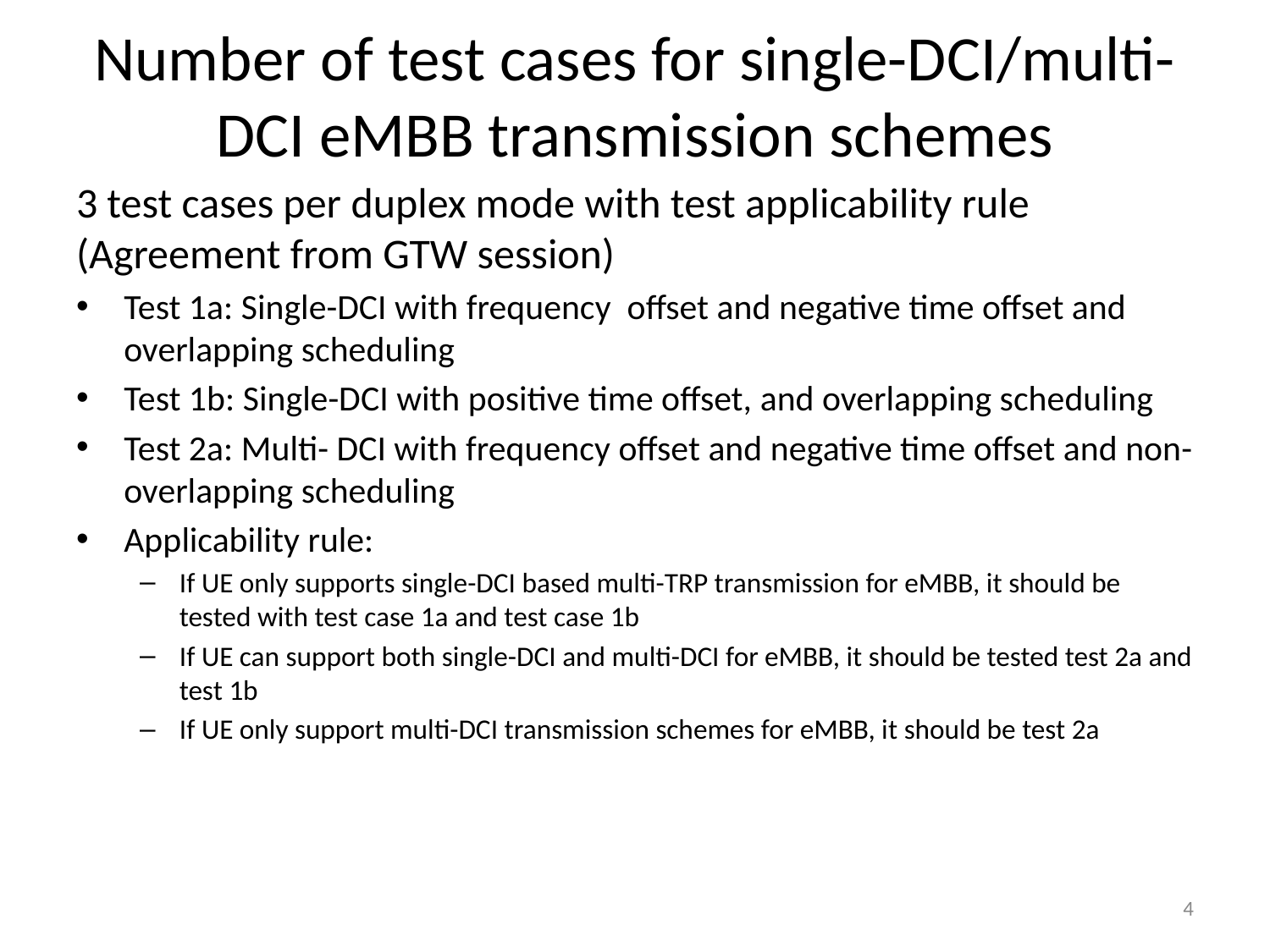

# Number of test cases for single-DCI/multi-DCI eMBB transmission schemes
3 test cases per duplex mode with test applicability rule (Agreement from GTW session)
Test 1a: Single-DCI with frequency  offset and negative time offset and overlapping scheduling
Test 1b: Single-DCI with positive time offset, and overlapping scheduling
Test 2a: Multi- DCI with frequency offset and negative time offset and non-overlapping scheduling
Applicability rule:
If UE only supports single-DCI based multi-TRP transmission for eMBB, it should be tested with test case 1a and test case 1b
If UE can support both single-DCI and multi-DCI for eMBB, it should be tested test 2a and test 1b
If UE only support multi-DCI transmission schemes for eMBB, it should be test 2a

4